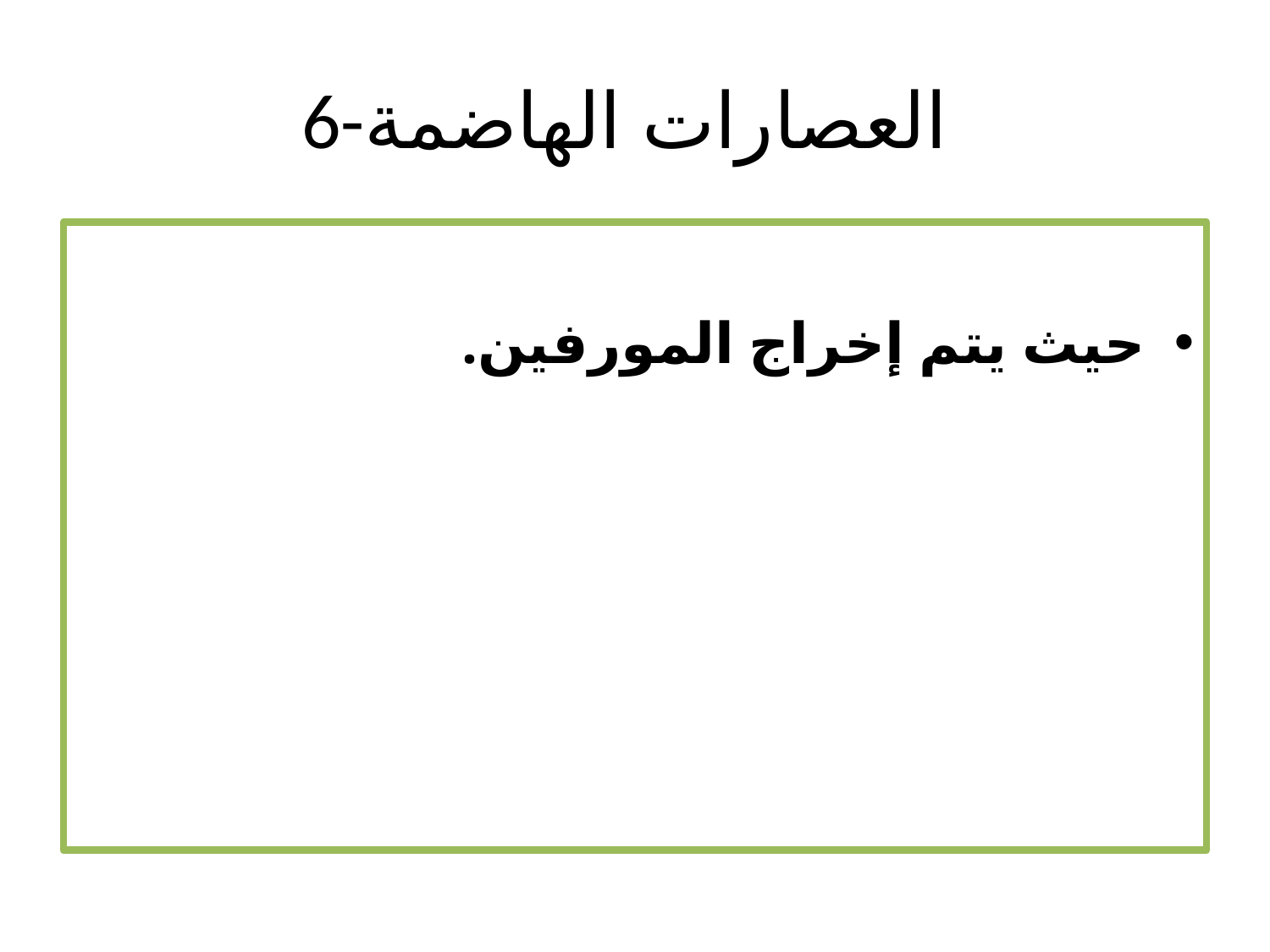

# 6-العصارات الهاضمة

حيث يتم إخراج المورفين.